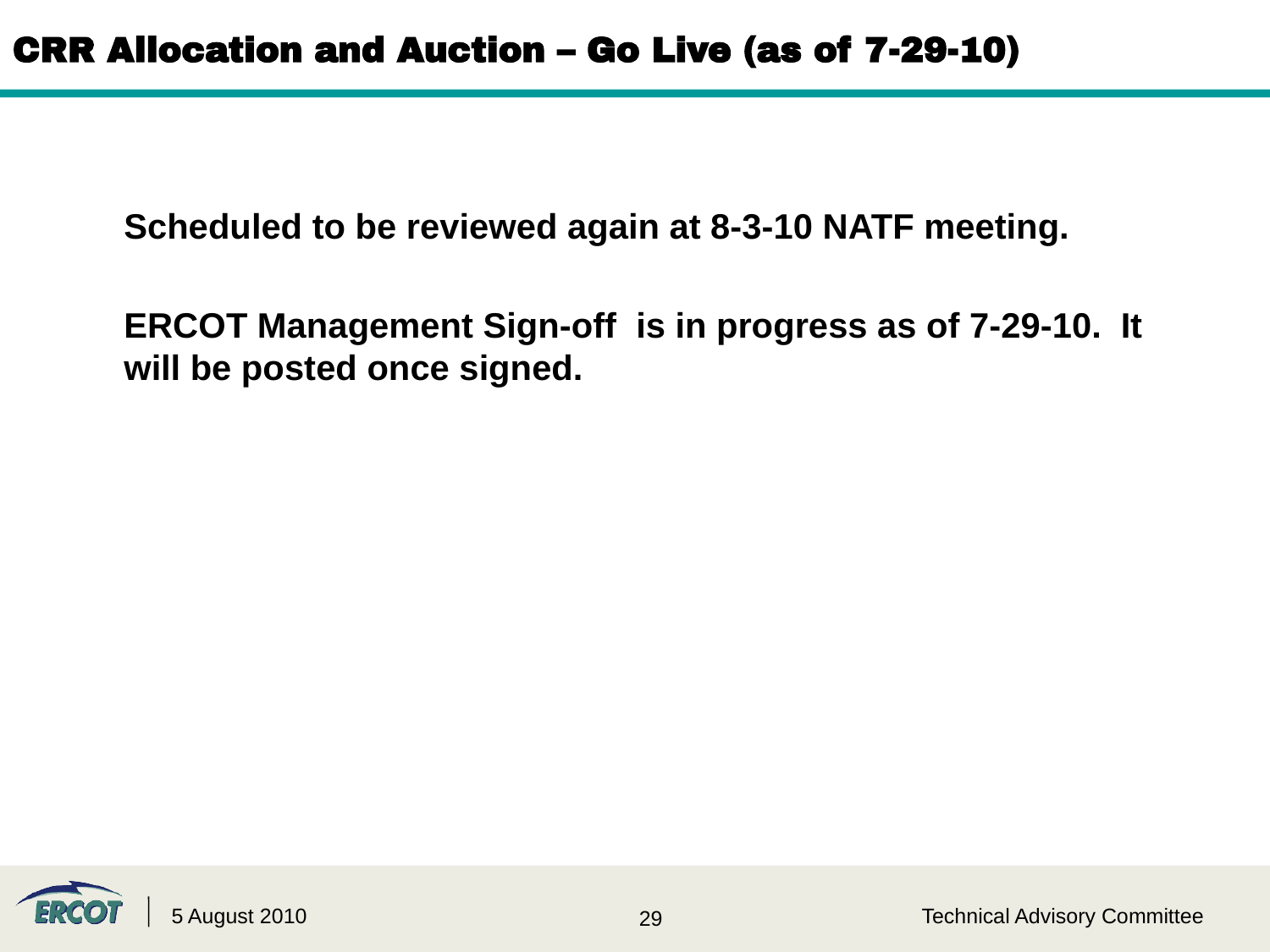

# CRR Allocation and Auction – Go Live (as of 7-29-10)

	Scheduled to be reviewed again at 8-3-10 NATF meeting.

	ERCOT Management Sign-off  is in progress as of 7-29-10.  It will be posted once signed.

5 August 2010
Technical Advisory Committee